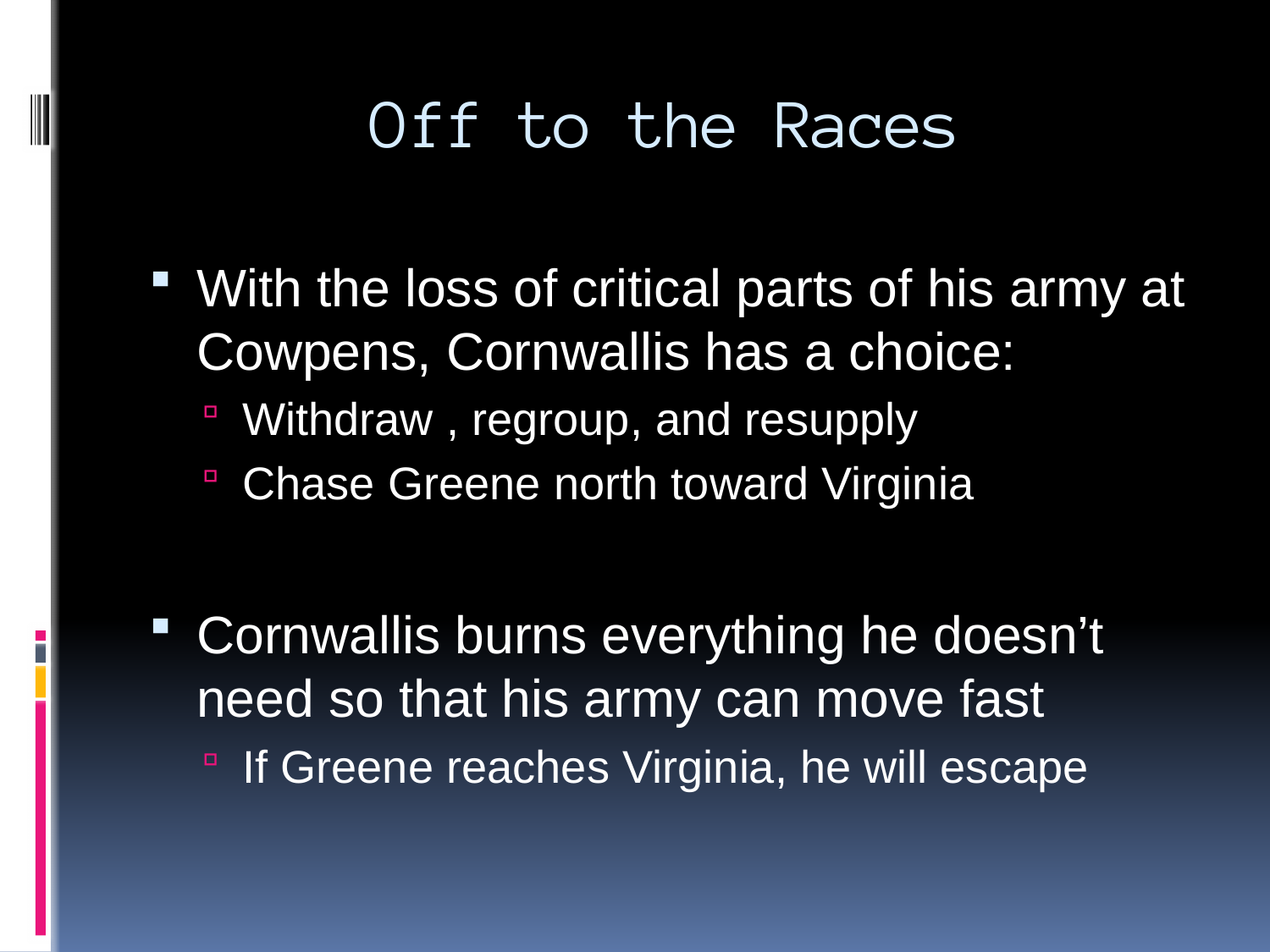

# Off to the Races
With the loss of critical parts of his army at Cowpens, Cornwallis has a choice:
Withdraw , regroup, and resupply
Chase Greene north toward Virginia

Cornwallis burns everything he doesn’t need so that his army can move fast
If Greene reaches Virginia, he will escape